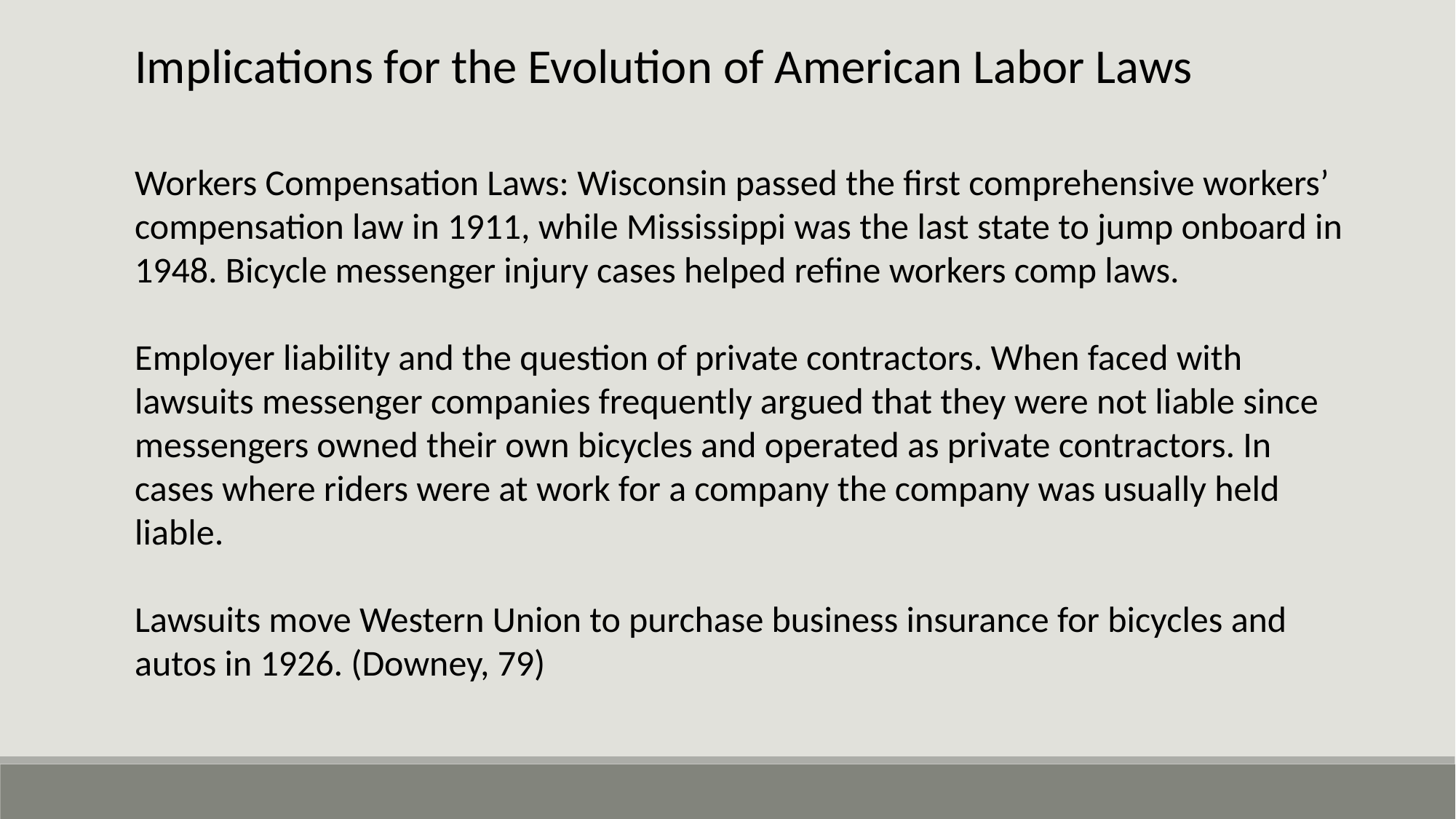

Implications for the Evolution of American Labor Laws

Workers Compensation Laws: Wisconsin passed the first comprehensive workers’ compensation law in 1911, while Mississippi was the last state to jump onboard in 1948. Bicycle messenger injury cases helped refine workers comp laws.

Employer liability and the question of private contractors. When faced with lawsuits messenger companies frequently argued that they were not liable since messengers owned their own bicycles and operated as private contractors. In cases where riders were at work for a company the company was usually held liable.

Lawsuits move Western Union to purchase business insurance for bicycles and autos in 1926. (Downey, 79)